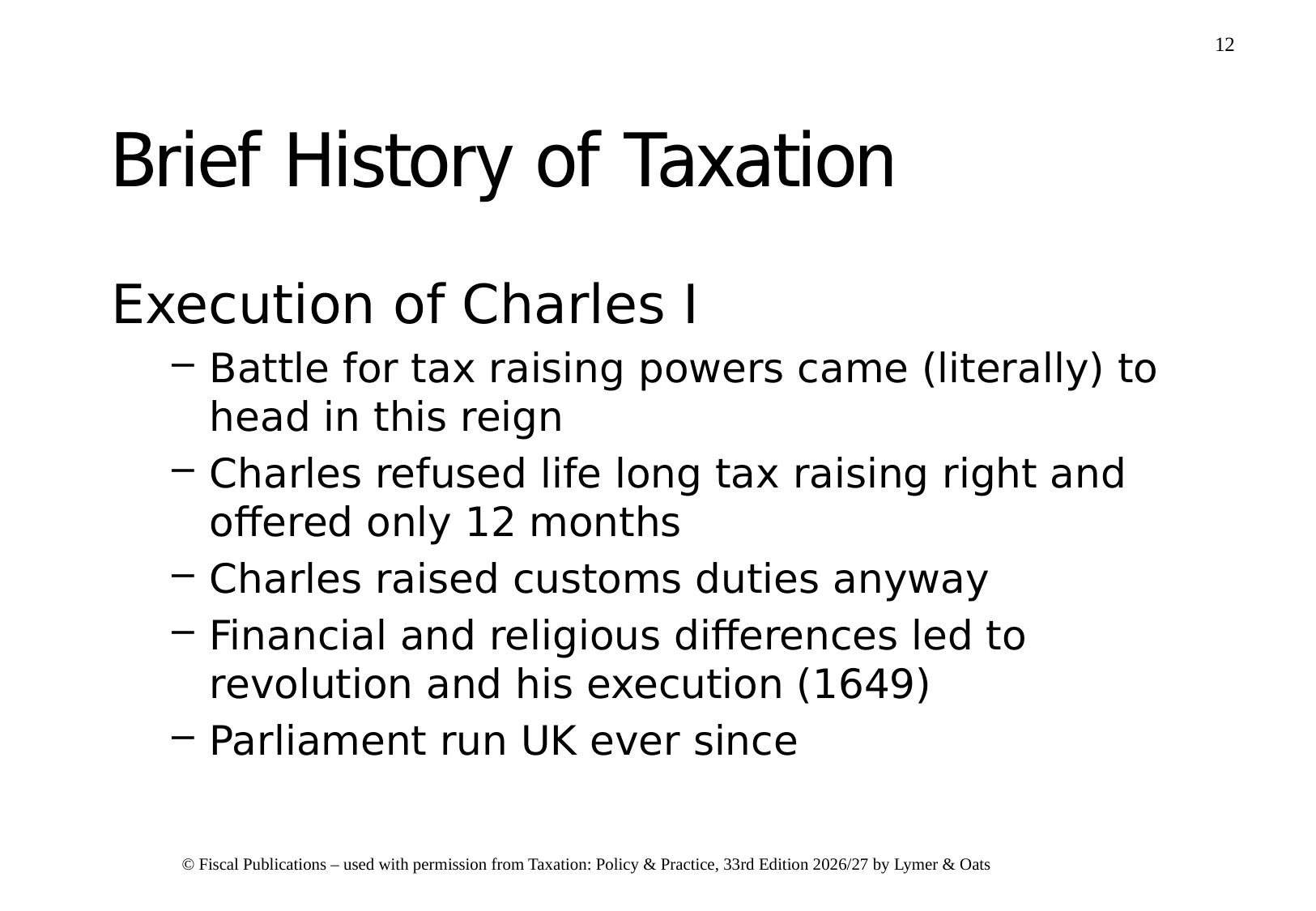

# Brief History of Taxation
Execution of Charles I
Battle for tax raising powers came (literally) to head in this reign
Charles refused life long tax raising right and offered only 12 months
Charles raised customs duties anyway
Financial and religious differences led to revolution and his execution (1649)
Parliament run UK ever since